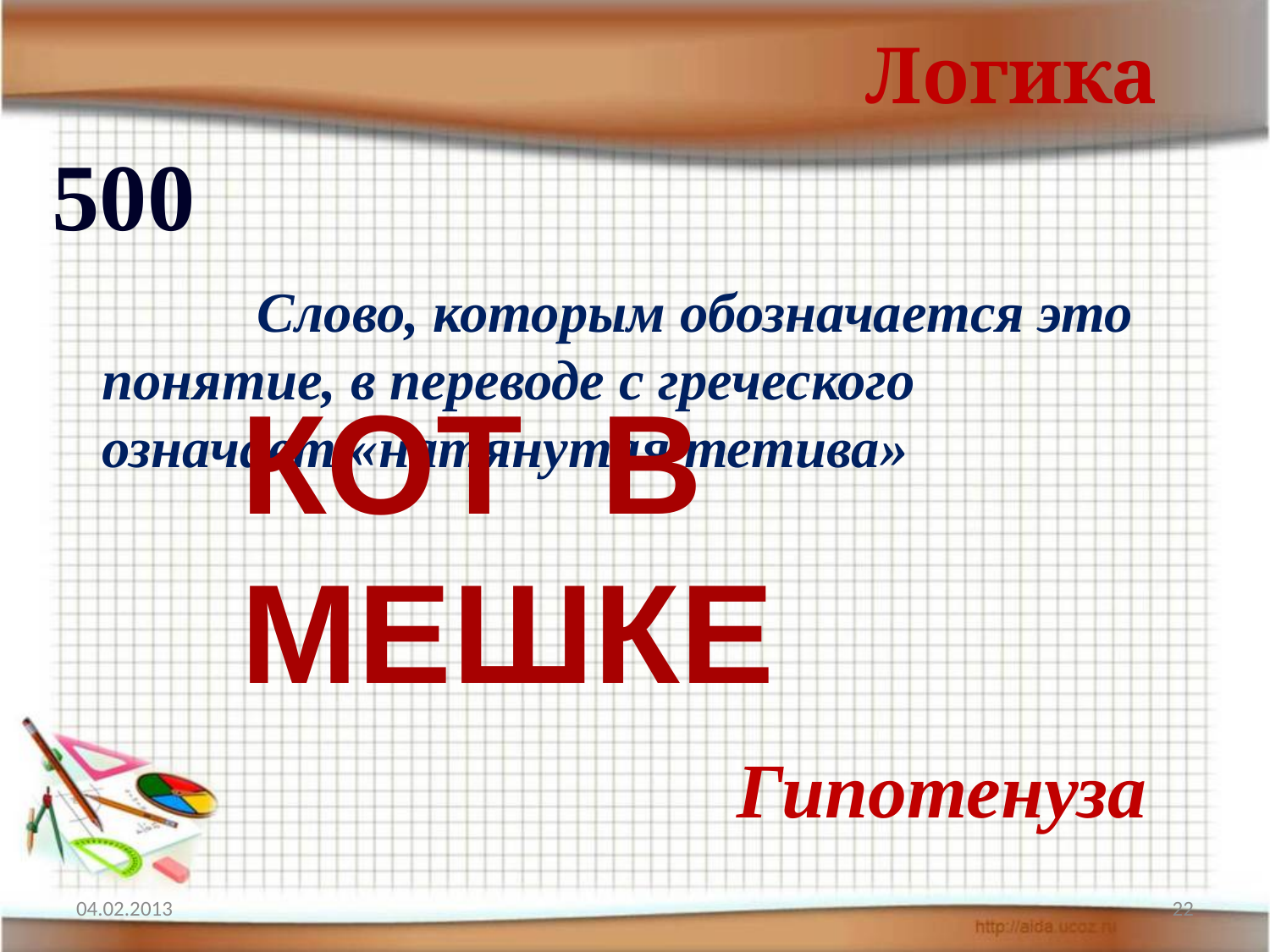

Логика
500
	  Слово, которым обозначается это понятие, в переводе с греческого означает «натянутая тетива»

КОТ  В  МЕШКЕ
Гипотенуза
04.02.2013
22